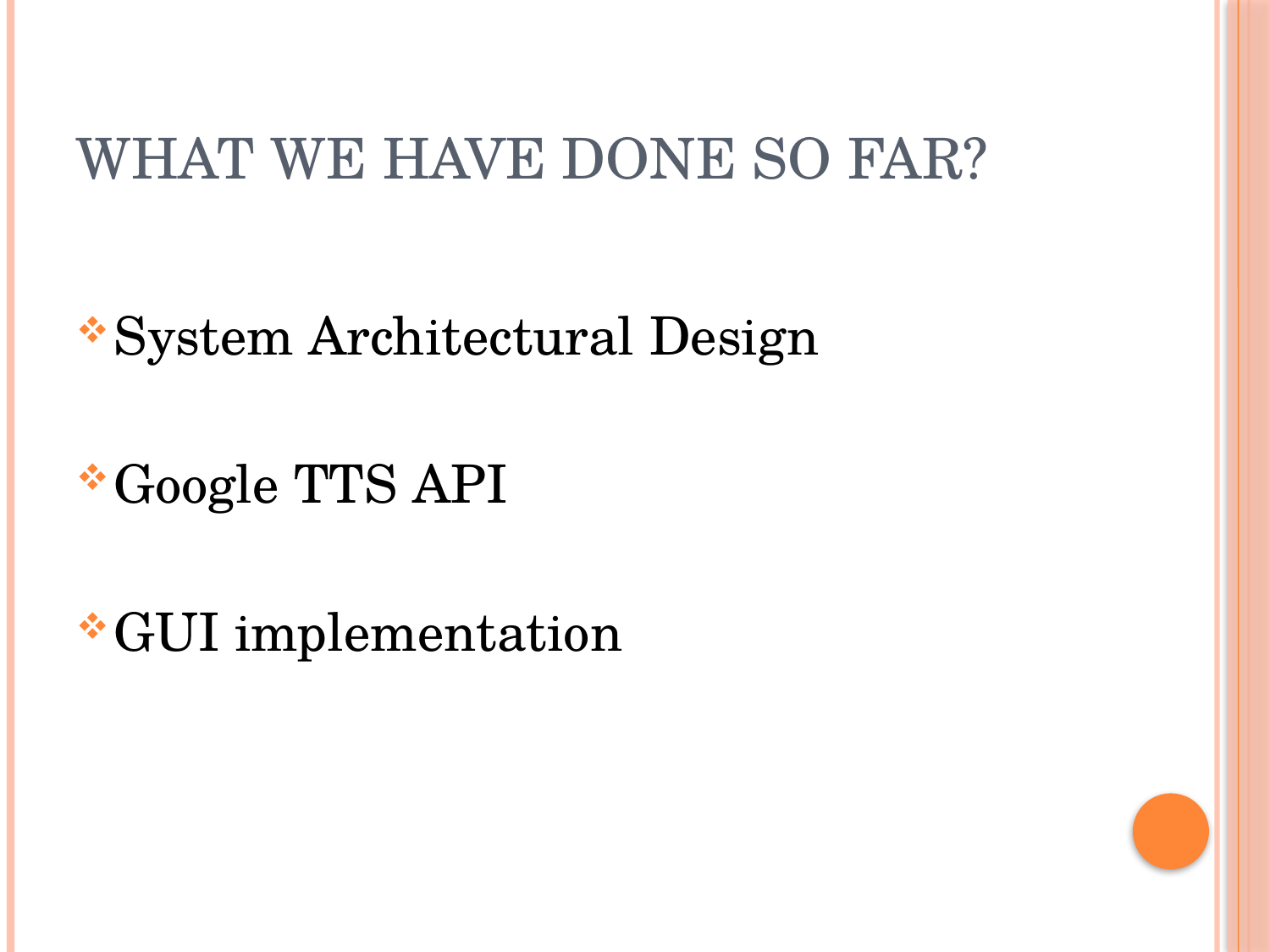

# What We Have Done So Far?

System Architectural Design

Google TTS API

GUI implementation